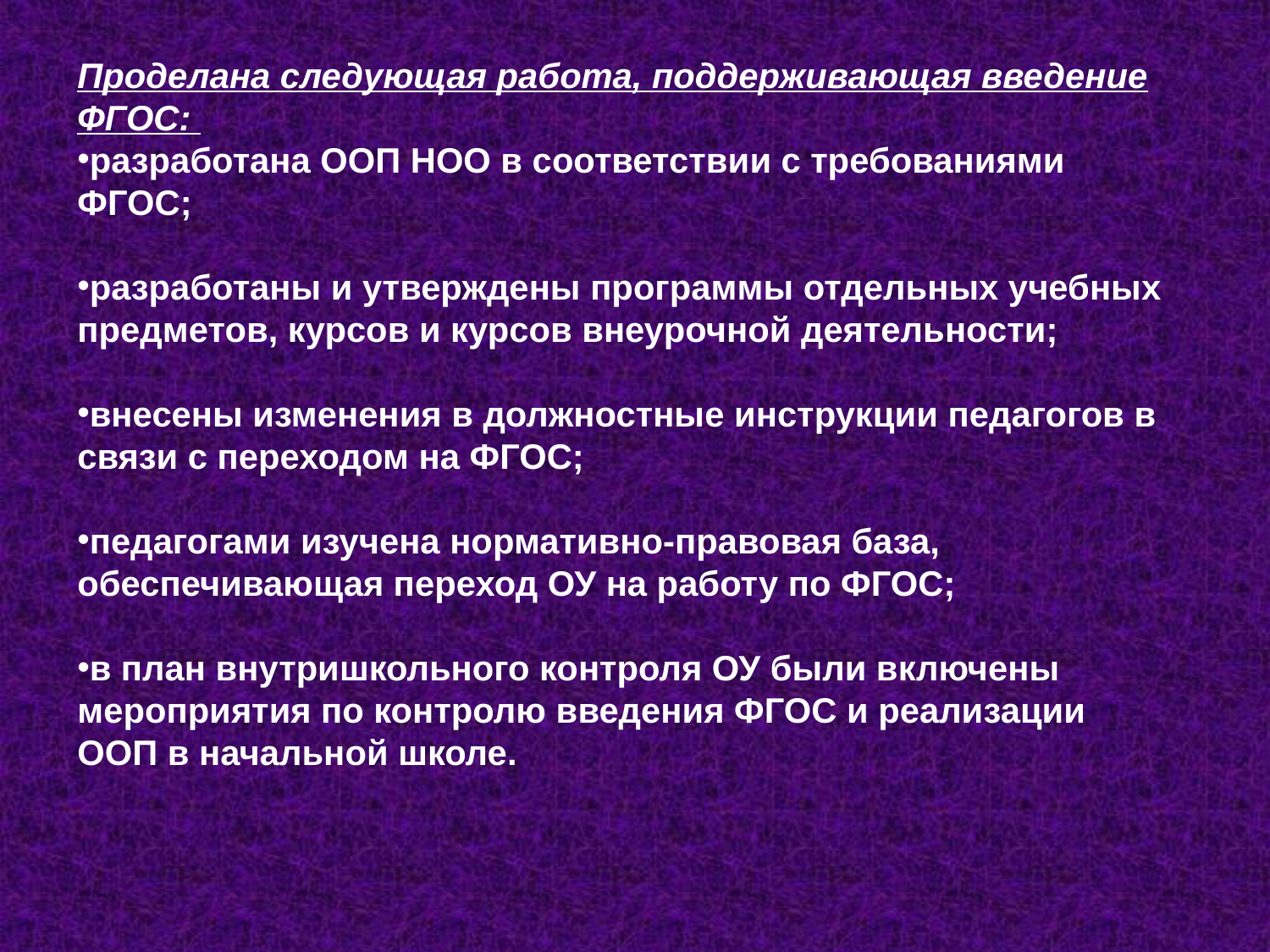

Проделана следующая работа, поддерживающая введение ФГОС:
разработана ООП НОО в соответствии с требованиями ФГОС;

разработаны и утверждены программы отдельных учебных предметов, курсов и курсов внеурочной деятельности;

внесены изменения в должностные инструкции педагогов в связи с переходом на ФГОС;

педагогами изучена нормативно-правовая база, обеспечивающая переход ОУ на работу по ФГОС;

в план внутришкольного контроля ОУ были включены мероприятия по контролю введения ФГОС и реализации ООП в начальной школе.